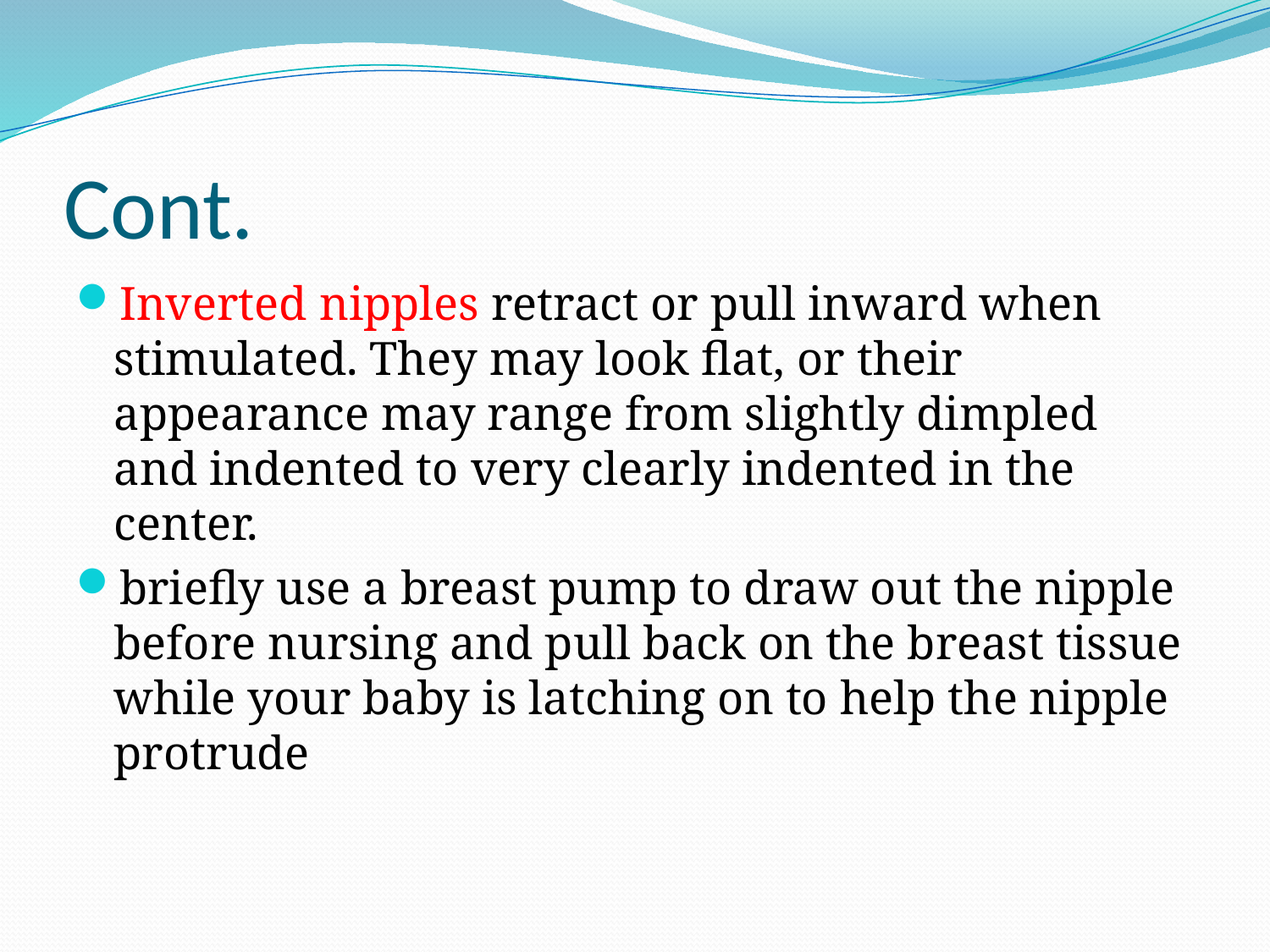

# Cont.
Inverted nipples retract or pull inward when stimulated. They may look flat, or their appearance may range from slightly dimpled and indented to very clearly indented in the center.
briefly use a breast pump to draw out the nipple before nursing and pull back on the breast tissue while your baby is latching on to help the nipple protrude